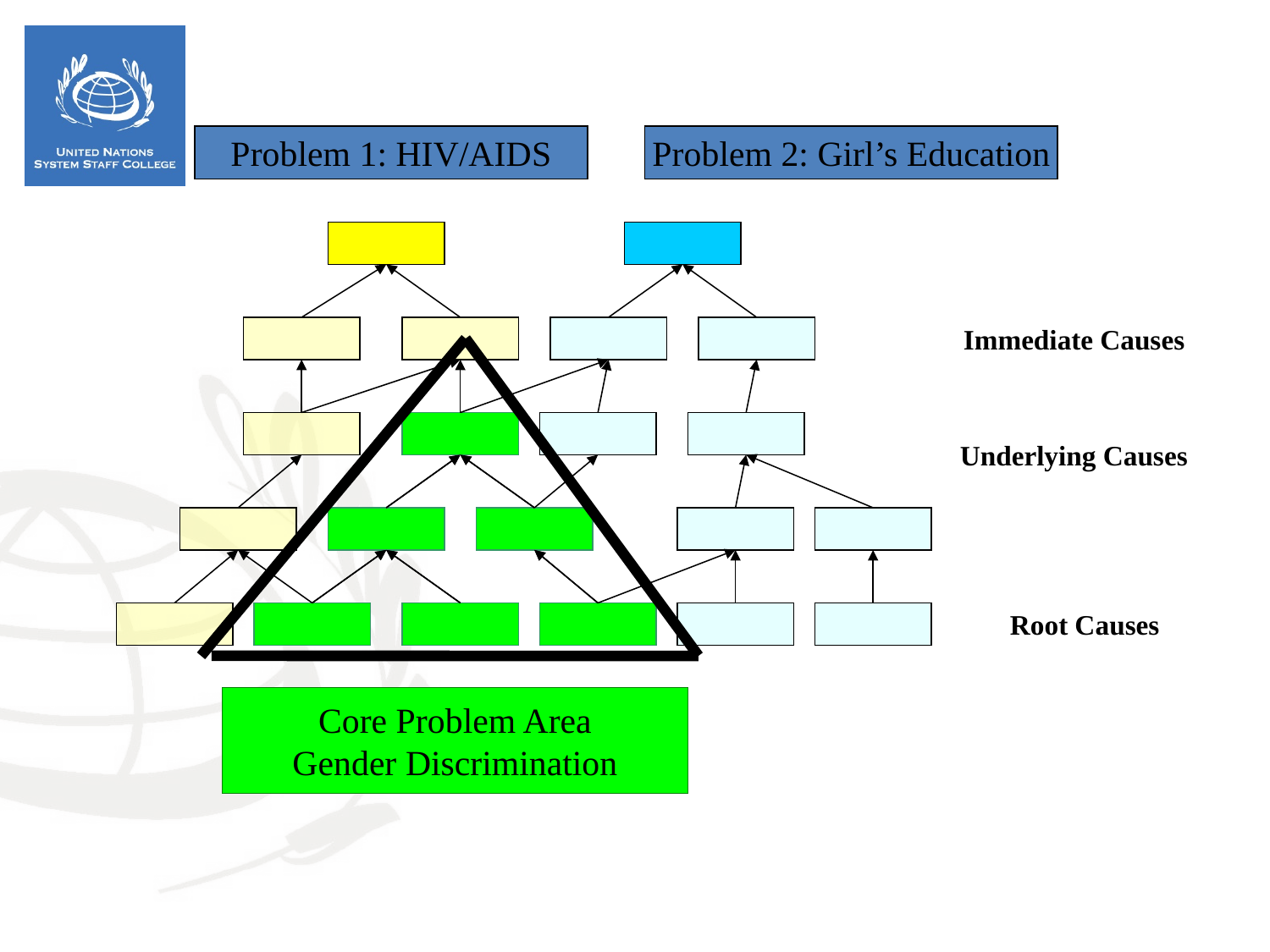

Problem 1: HIV/AIDS
Problem 2: Girl’s Education

Immediate Causes
Underlying Causes
Root Causes

Core Problem Area
Gender Discrimination